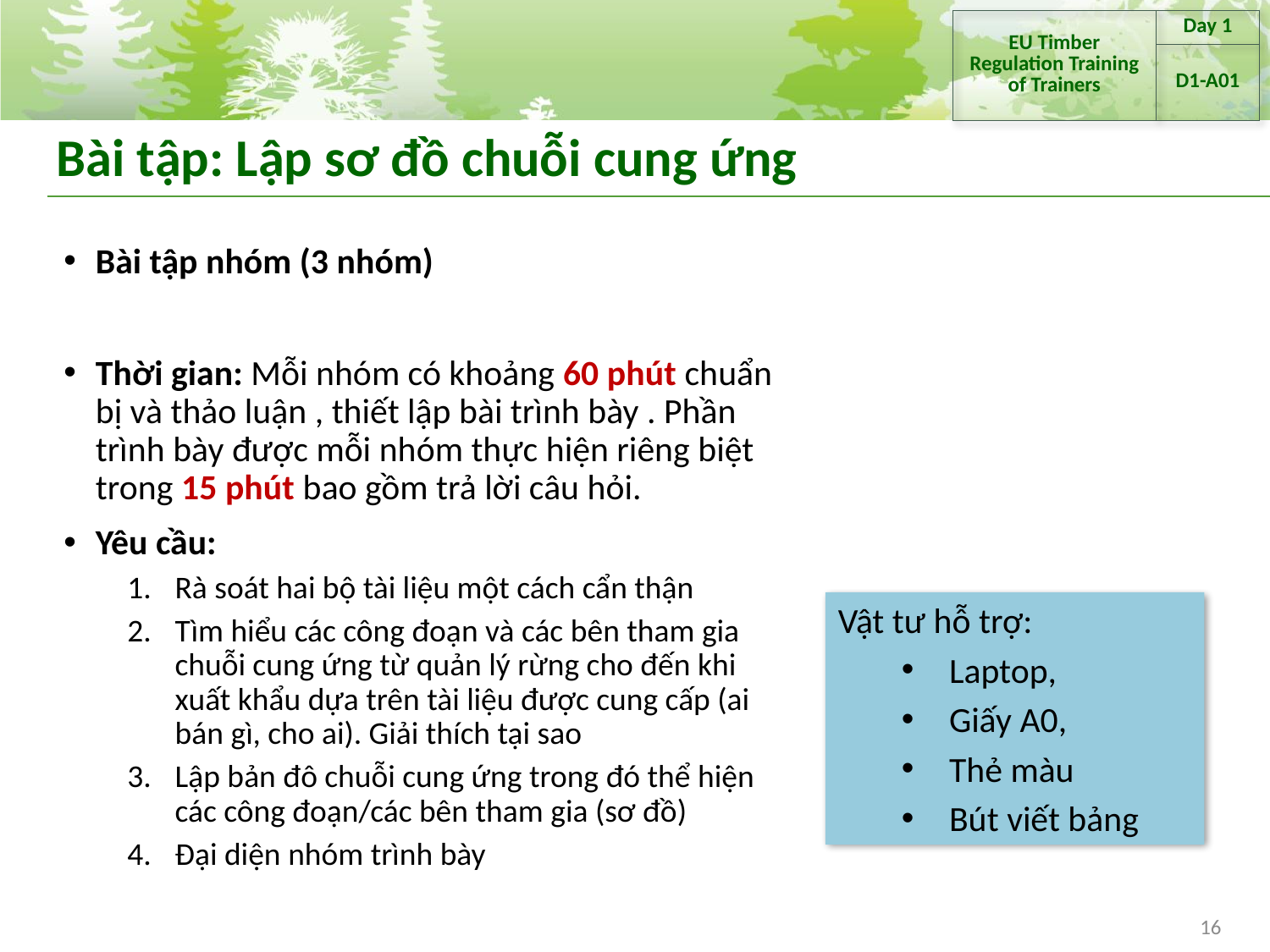

| EU Timber Regulation Training of Trainers | Day 1 |
| --- | --- |
|  | D1-A01 |
# Bài tập: Lập sơ đồ chuỗi cung ứng
Bài tập nhóm (3 nhóm)

Thời gian: Mỗi nhóm có khoảng 60 phút chuẩn bị và thảo luận , thiết lập bài trình bày . Phần trình bày được mỗi nhóm thực hiện riêng biệt trong 15 phút bao gồm trả lời câu hỏi.
Yêu cầu:
Rà soát hai bộ tài liệu một cách cẩn thận
Tìm hiểu các công đoạn và các bên tham gia chuỗi cung ứng từ quản lý rừng cho đến khi xuất khẩu dựa trên tài liệu được cung cấp (ai bán gì, cho ai). Giải thích tại sao
Lập bản đô chuỗi cung ứng trong đó thể hiện các công đoạn/các bên tham gia (sơ đồ)
Đại diện nhóm trình bày
Vật tư hỗ trợ:
Laptop,
Giấy A0,
Thẻ màu
Bút viết bảng
16